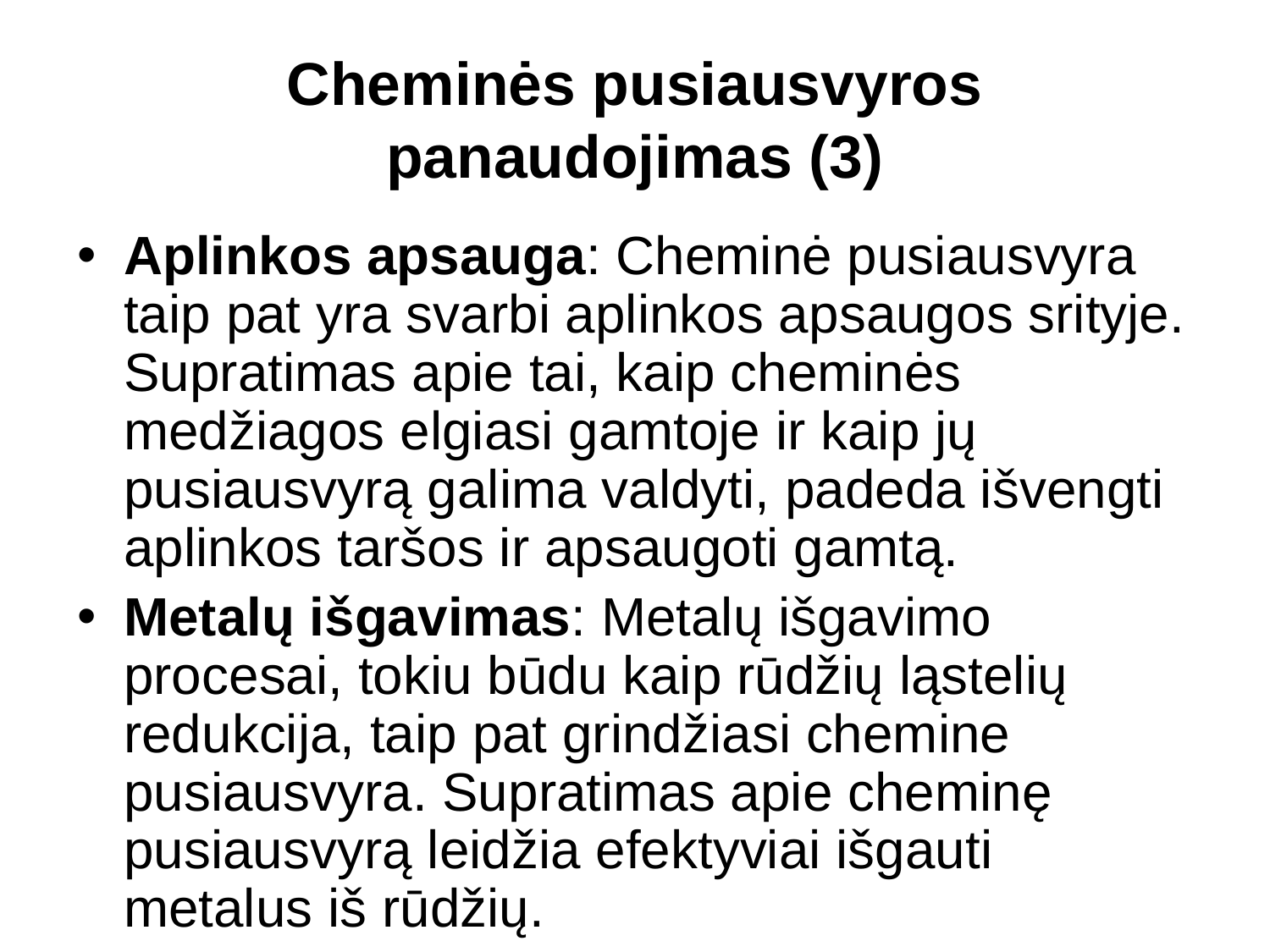

# Cheminės pusiausvyros panaudojimas (3)
Aplinkos apsauga: Cheminė pusiausvyra taip pat yra svarbi aplinkos apsaugos srityje. Supratimas apie tai, kaip cheminės medžiagos elgiasi gamtoje ir kaip jų pusiausvyrą galima valdyti, padeda išvengti aplinkos taršos ir apsaugoti gamtą.
Metalų išgavimas: Metalų išgavimo procesai, tokiu būdu kaip rūdžių ląstelių redukcija, taip pat grindžiasi chemine pusiausvyra. Supratimas apie cheminę pusiausvyrą leidžia efektyviai išgauti metalus iš rūdžių.